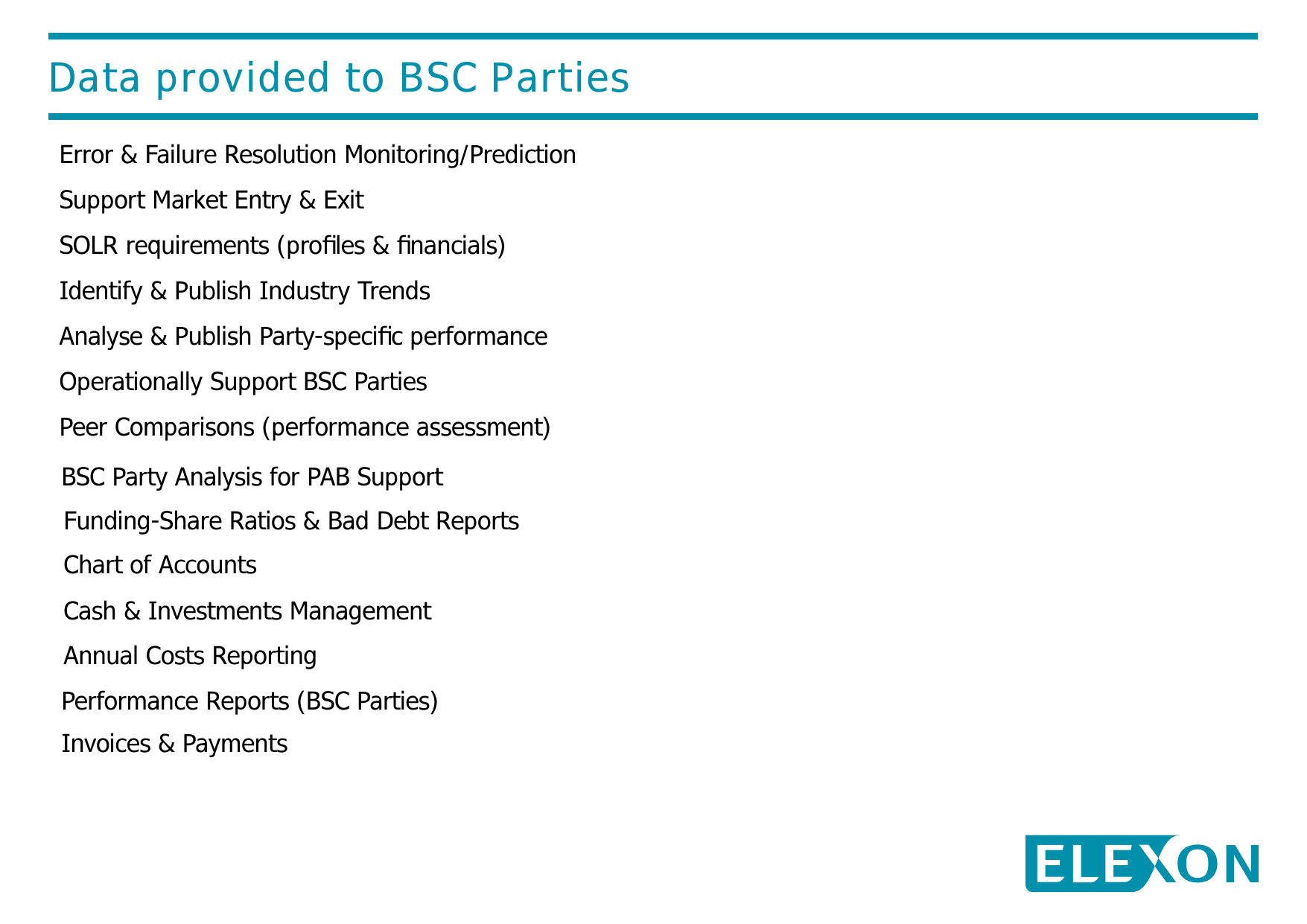

# Data provided to BSC Parties
Error & Failure Resolution Monitoring/Prediction
Support Market Entry & Exit
SOLR requirements (profiles & financials)
Identify & Publish Industry Trends
Analyse & Publish Party-specific performance
Operationally Support BSC Parties
Peer Comparisons (performance assessment)
BSC Party Analysis for PAB Support
Funding-Share Ratios & Bad Debt Reports
Chart of Accounts
Cash & Investments Management
Annual Costs Reporting
Performance Reports (BSC Parties)
Invoices & Payments